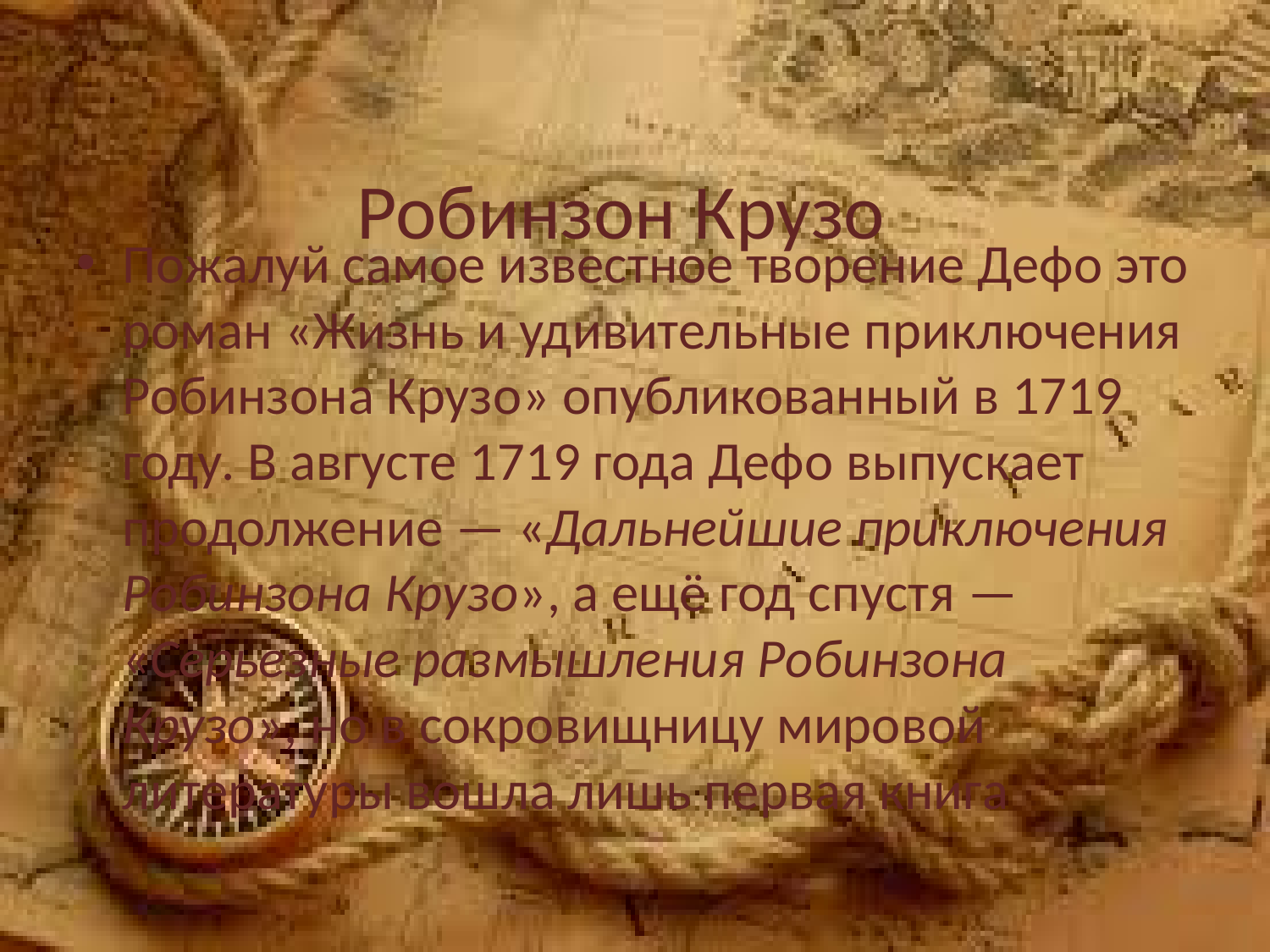

# Робинзон Крузо
Пожалуй самое известное творение Дефо это роман «Жизнь и удивительные приключения Робинзона Крузо» опубликованный в 1719 году. В августе 1719 года Дефо выпускает продолжение — «Дальнейшие приключения Робинзона Крузо», а ещё год спустя — «Серьезные размышления Робинзона Крузо», но в сокровищницу мировой литературы вошла лишь первая книга